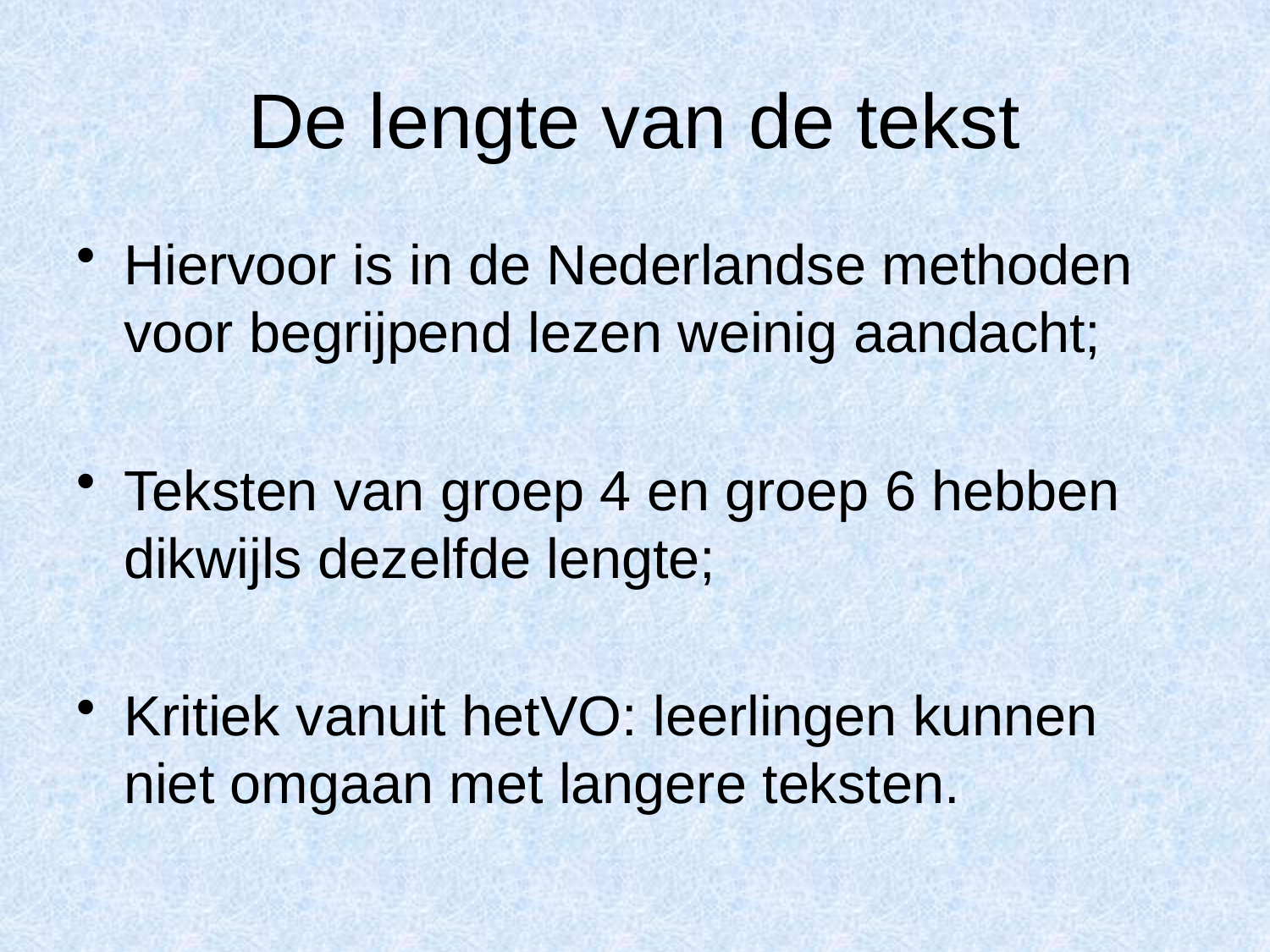

# De lengte van de tekst
Hiervoor is in de Nederlandse methoden voor begrijpend lezen weinig aandacht;

Teksten van groep 4 en groep 6 hebben dikwijls dezelfde lengte;

Kritiek vanuit hetVO: leerlingen kunnen niet omgaan met langere teksten.